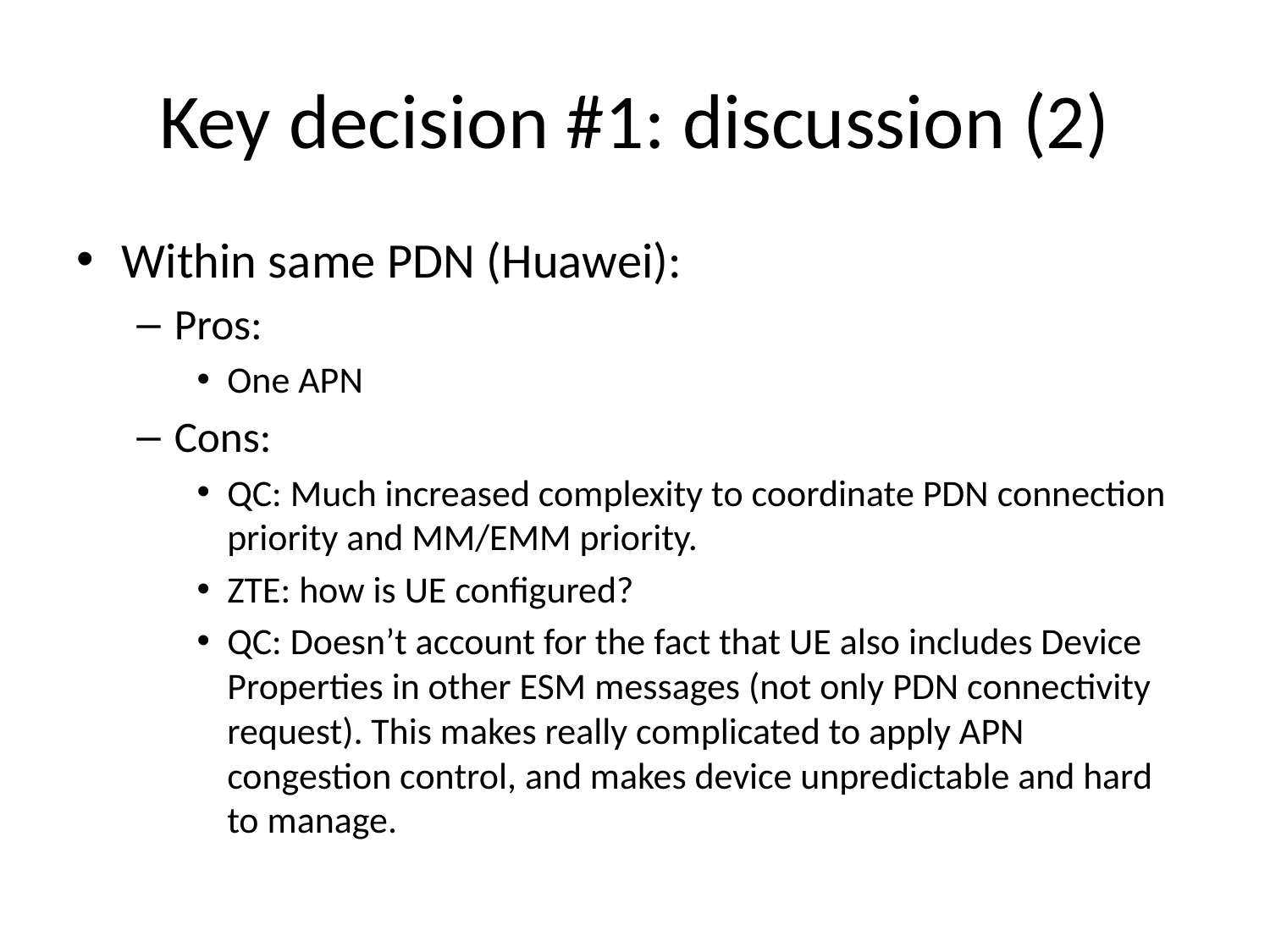

# Key decision #1: discussion (2)
Within same PDN (Huawei):
Pros:
One APN
Cons:
QC: Much increased complexity to coordinate PDN connection priority and MM/EMM priority.
ZTE: how is UE configured?
QC: Doesn’t account for the fact that UE also includes Device Properties in other ESM messages (not only PDN connectivity request). This makes really complicated to apply APN congestion control, and makes device unpredictable and hard to manage.